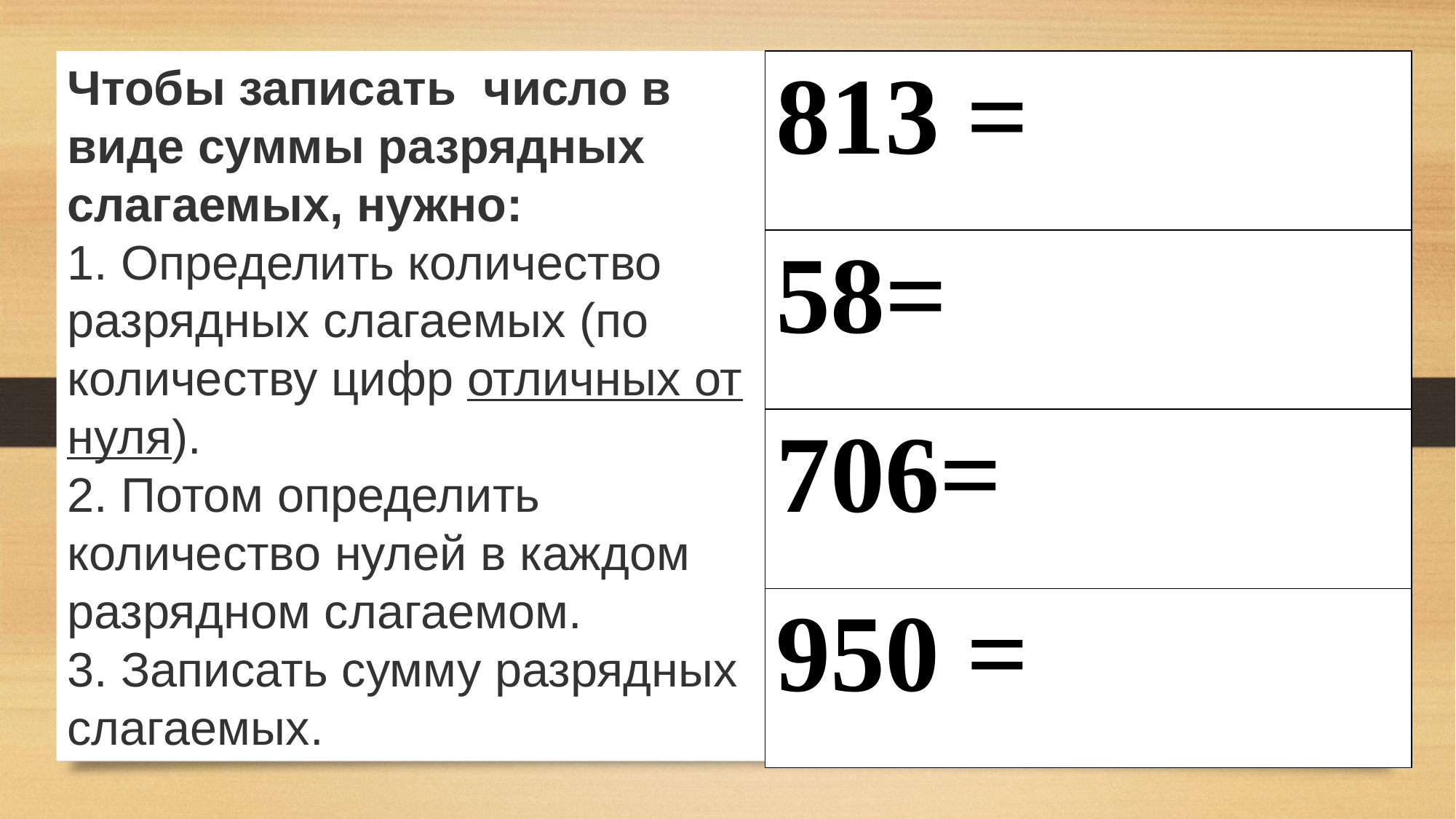

| 813 = |
| --- |
| 58= |
| 706= |
| 950 = |
Чтобы записать  число в  виде суммы разрядных слагаемых, нужно:
1. Определить количество  разрядных слагаемых (по количеству цифр отличных от нуля).
2. Потом определить количество нулей в каждом разрядном слагаемом.
3. Записать сумму разрядных слагаемых.